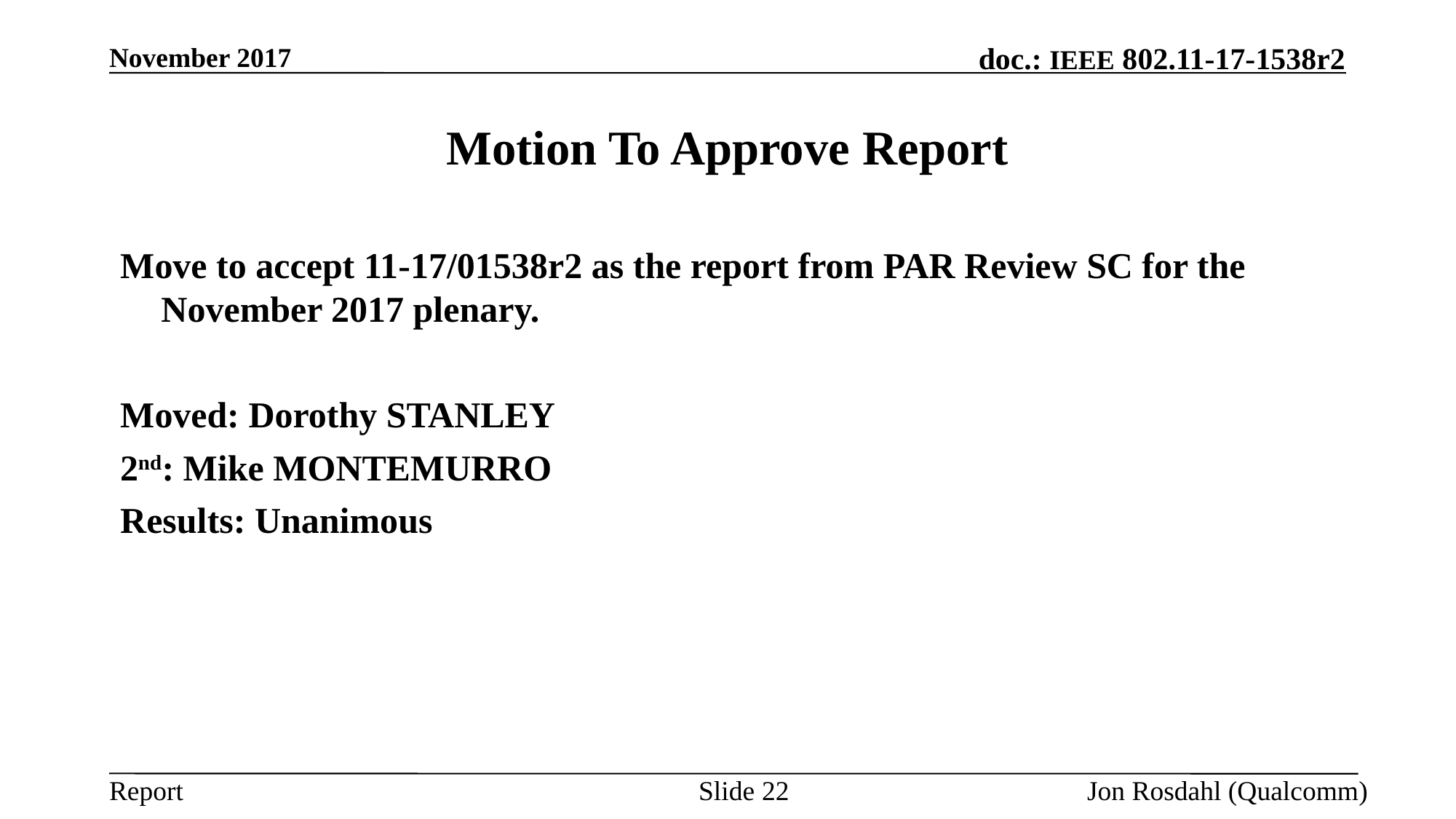

November 2017
# Motion To Approve Report
Move to accept 11-17/01538r2 as the report from PAR Review SC for the November 2017 plenary.

Moved: Dorothy STANLEY
2nd: Mike MONTEMURRO
Results: Unanimous
Slide 22
Jon Rosdahl (Qualcomm)